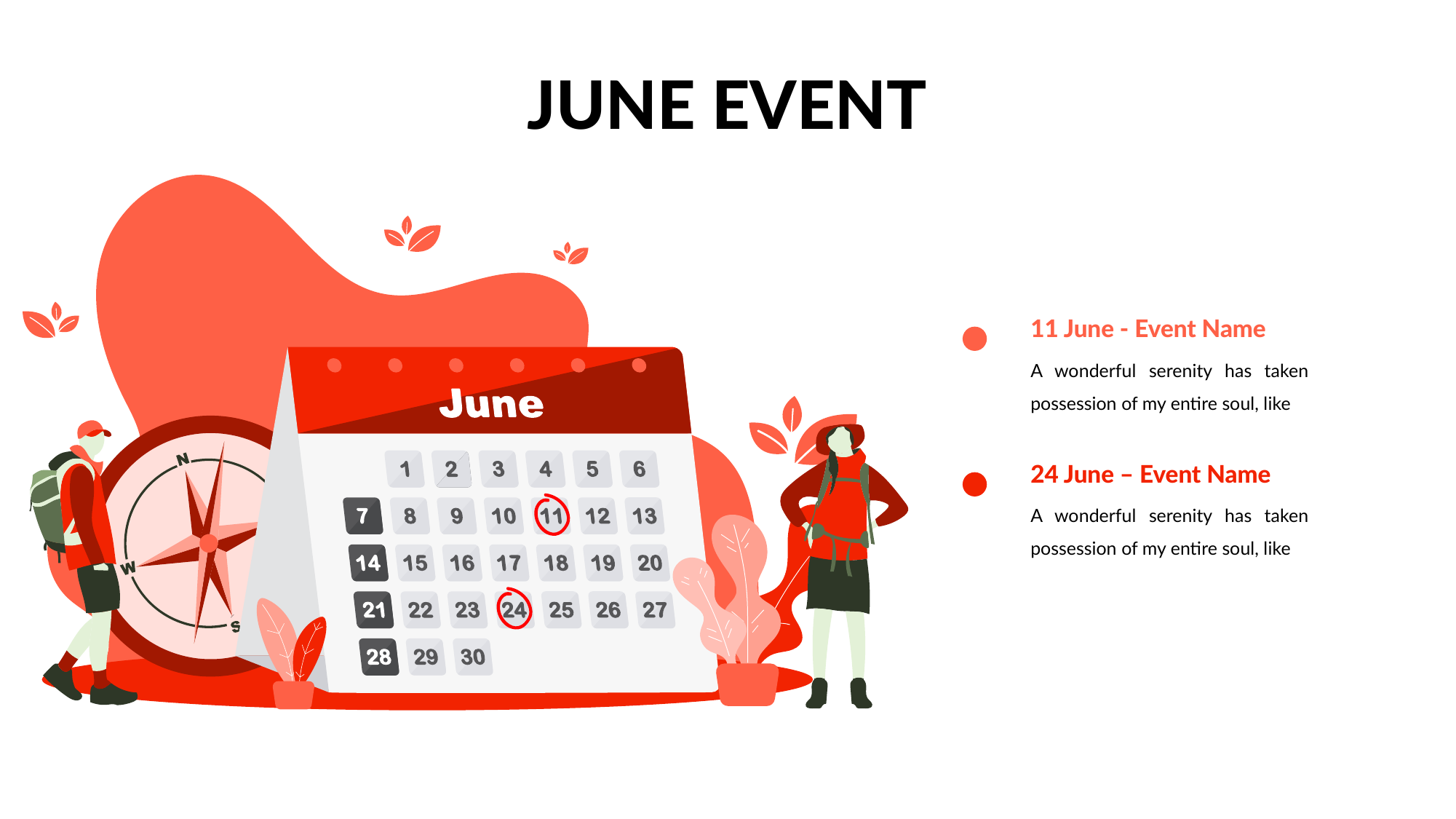

# JUNE EVENT

11 June - Event Name

A wonderful serenity has taken possession of my entire soul, like
24 June – Event Name

A wonderful serenity has taken possession of my entire soul, like